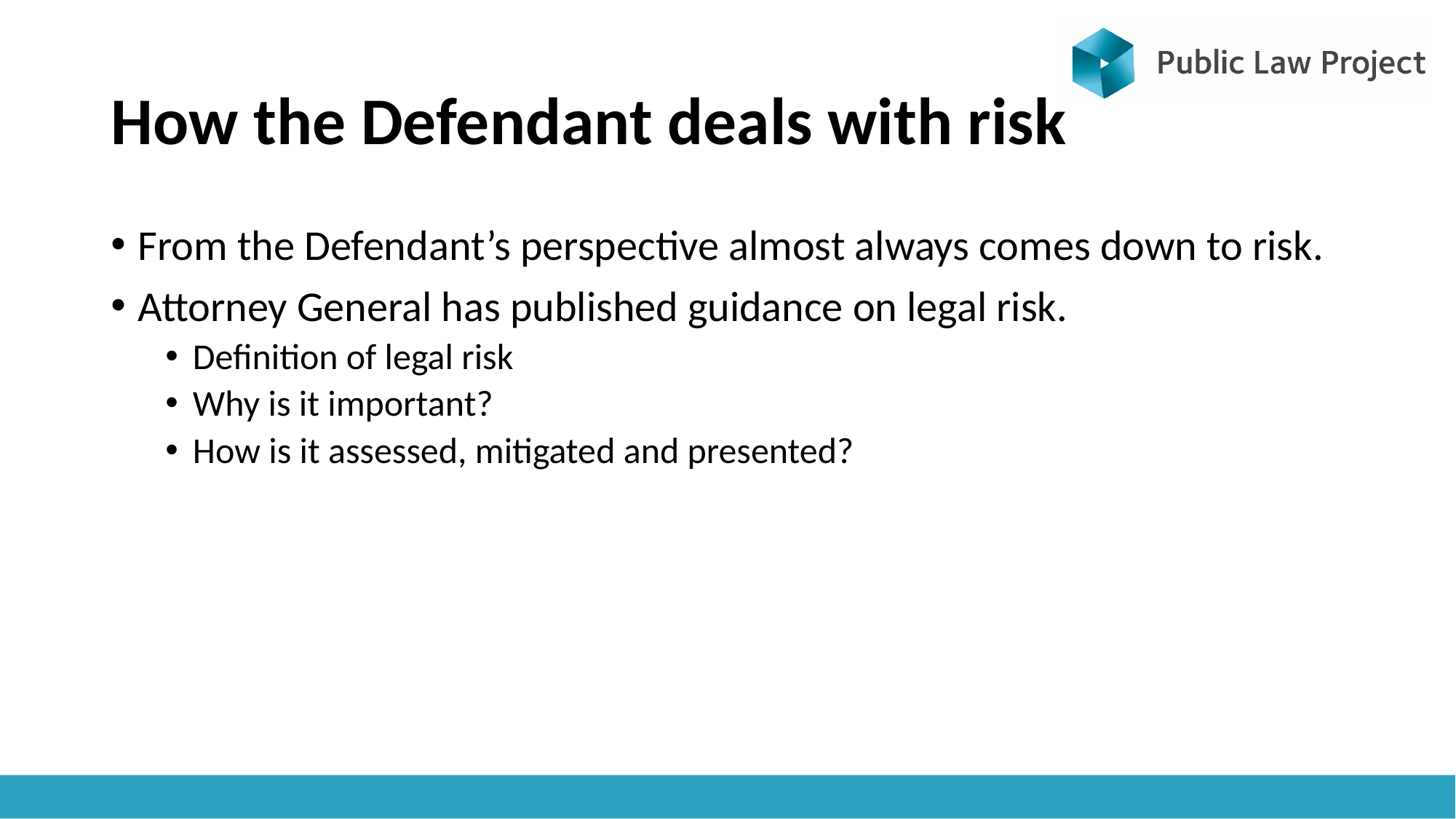

# How the Defendant deals with risk
From the Defendant’s perspective almost always comes down to risk.
Attorney General has published guidance on legal risk.
Definition of legal risk
Why is it important?
How is it assessed, mitigated and presented?